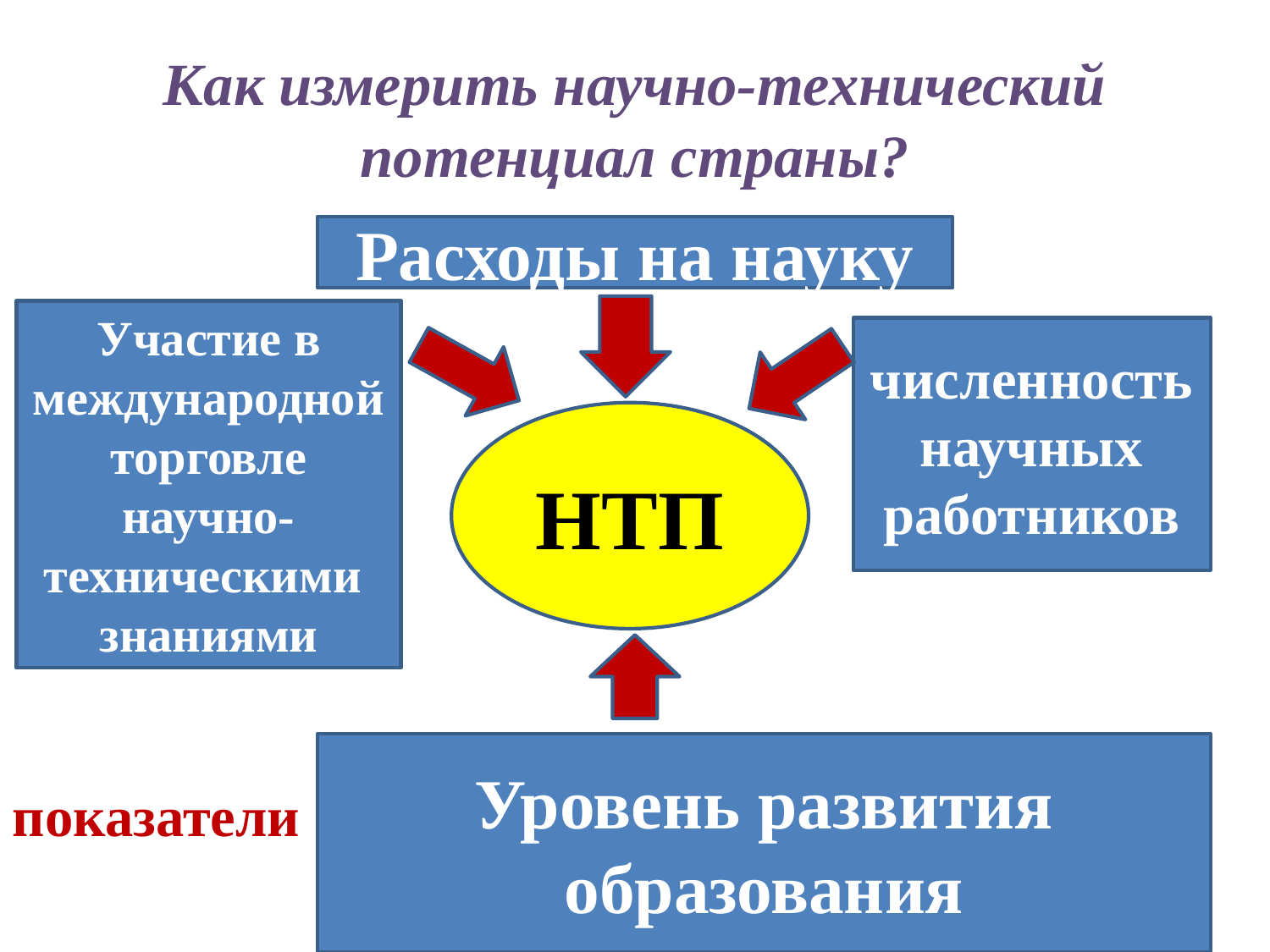

# Как измерить научно-технический потенциал страны?
Расходы на науку

Участие в международной
торговле научно-техническими
знаниями
численность
научных работников

НТП

Уровень развития
образования
показатели